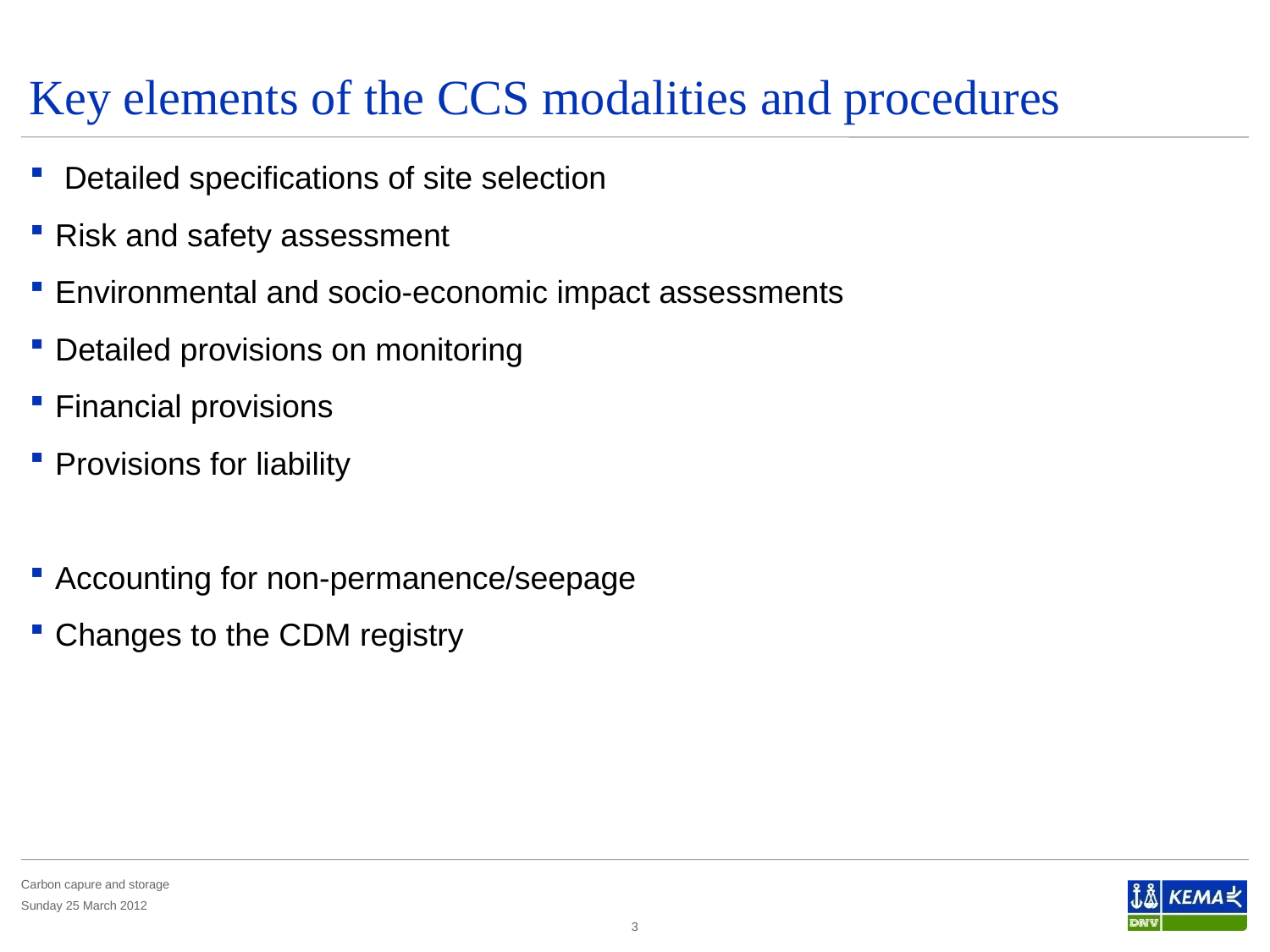

# Key elements of the CCS modalities and procedures
 Detailed specifications of site selection
Risk and safety assessment
Environmental and socio-economic impact assessments
Detailed provisions on monitoring
Financial provisions
Provisions for liability

Accounting for non-permanence/seepage
Changes to the CDM registry

3